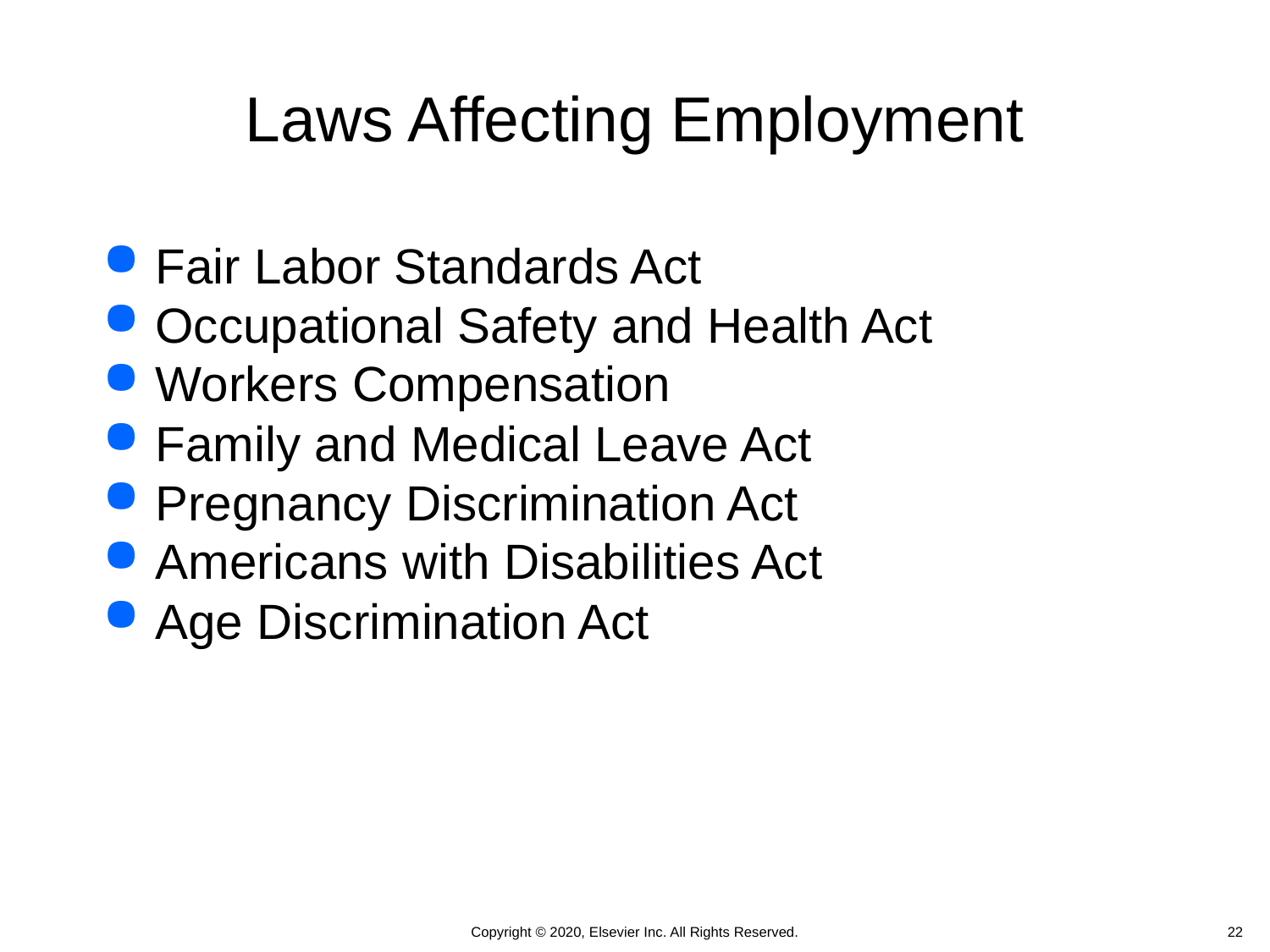

# Laws Affecting Employment
Fair Labor Standards Act
Occupational Safety and Health Act
Workers Compensation
Family and Medical Leave Act
Pregnancy Discrimination Act
Americans with Disabilities Act
Age Discrimination Act
 22